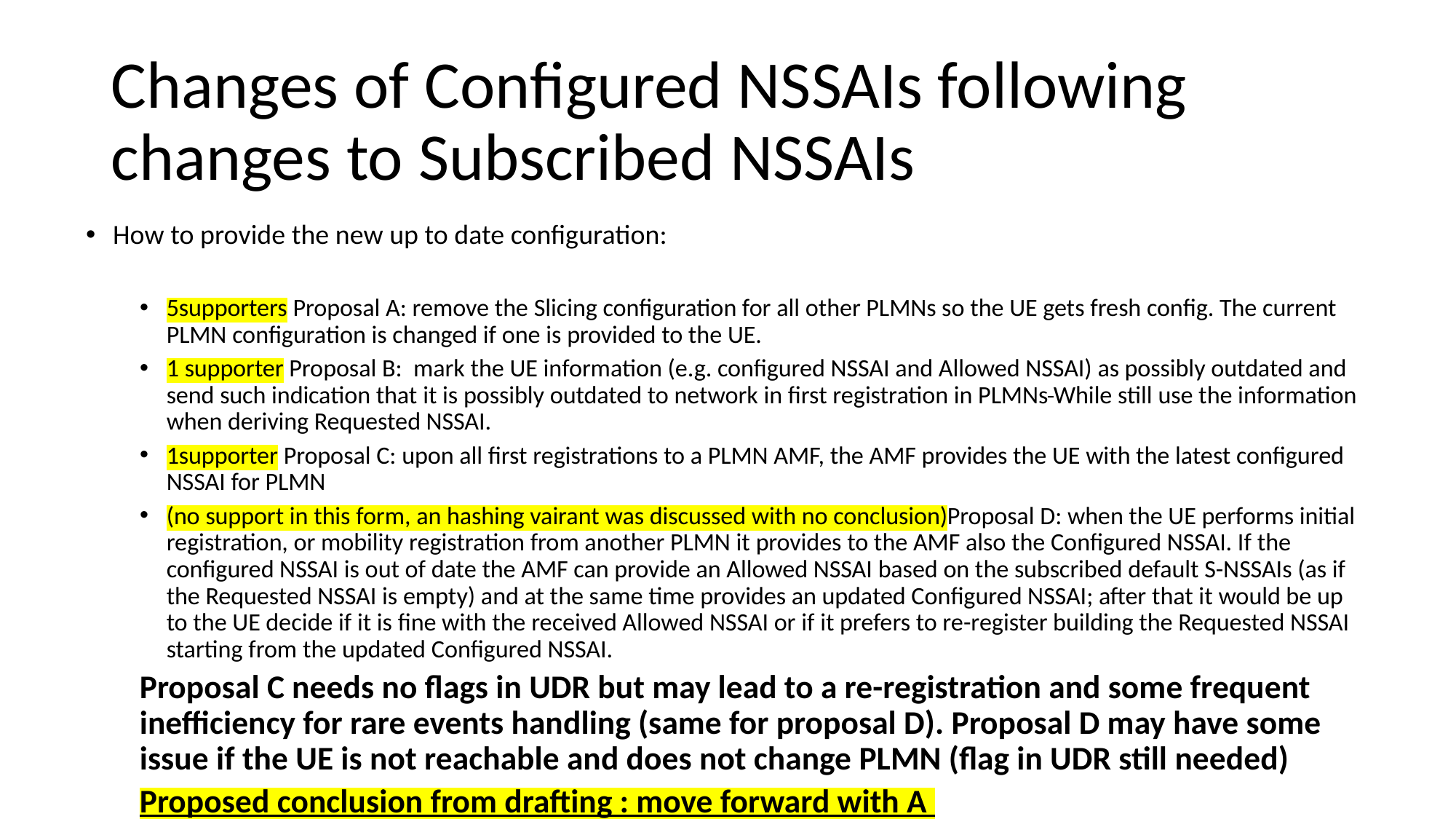

# Changes of Configured NSSAIs following changes to Subscribed NSSAIs
How to provide the new up to date configuration:

5supporters Proposal A: remove the Slicing configuration for all other PLMNs so the UE gets fresh config. The current PLMN configuration is changed if one is provided to the UE.
1 supporter Proposal B:  mark the UE information (e.g. configured NSSAI and Allowed NSSAI) as possibly outdated and send such indication that it is possibly outdated to network in first registration in PLMNs While still use the information when deriving Requested NSSAI.
1supporter Proposal C: upon all first registrations to a PLMN AMF, the AMF provides the UE with the latest configured NSSAI for PLMN
(no support in this form, an hashing vairant was discussed with no conclusion)Proposal D: when the UE performs initial registration, or mobility registration from another PLMN it provides to the AMF also the Configured NSSAI. If the configured NSSAI is out of date the AMF can provide an Allowed NSSAI based on the subscribed default S-NSSAIs (as if the Requested NSSAI is empty) and at the same time provides an updated Configured NSSAI; after that it would be up to the UE decide if it is fine with the received Allowed NSSAI or if it prefers to re-register building the Requested NSSAI starting from the updated Configured NSSAI.
Proposal C needs no flags in UDR but may lead to a re-registration and some frequent inefficiency for rare events handling (same for proposal D). Proposal D may have some issue if the UE is not reachable and does not change PLMN (flag in UDR still needed)
Proposed conclusion from drafting : move forward with A